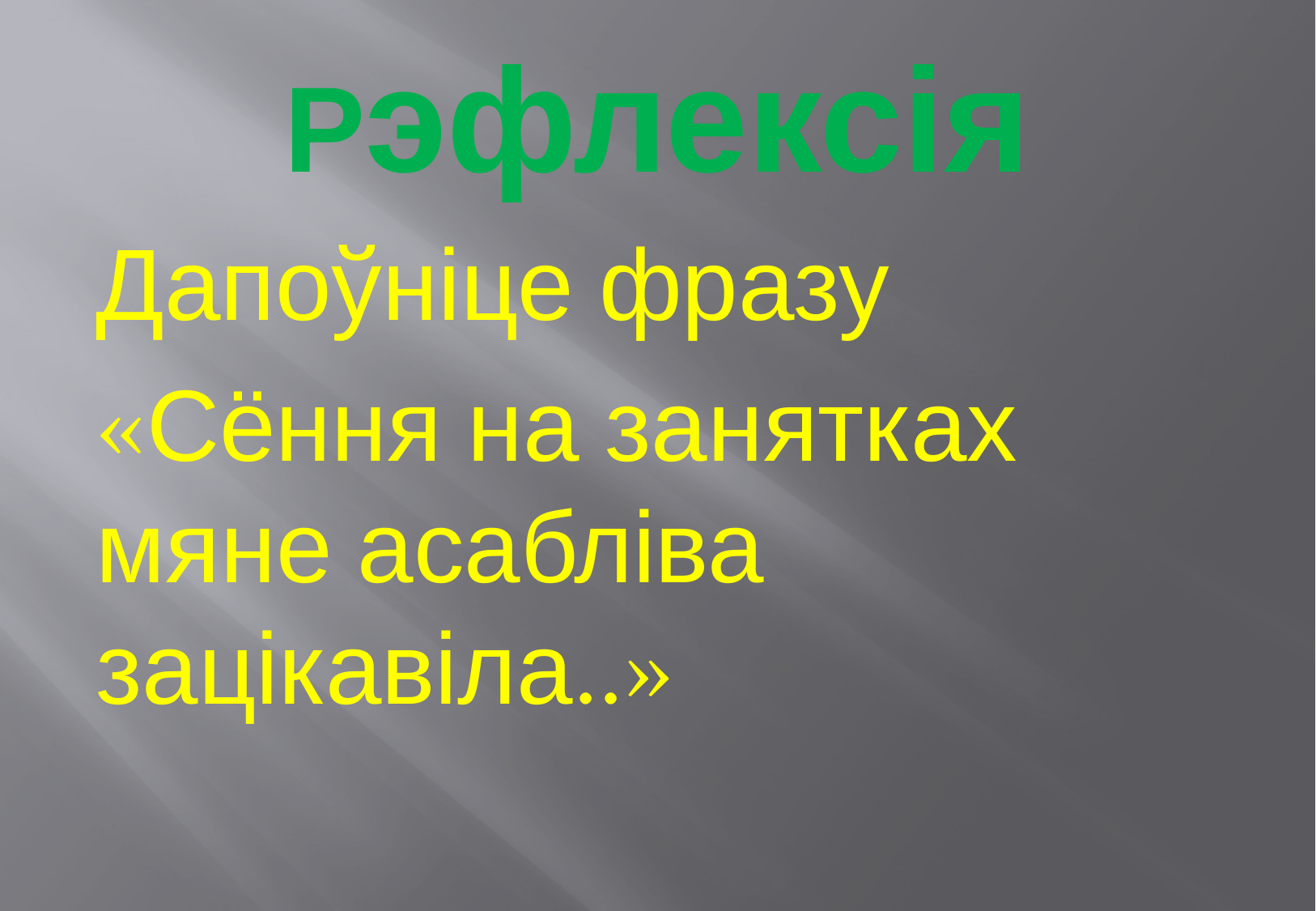

# Рэфлексія
Дапоўніце фразу
«Сёння на занятках мяне асабліва зацікавіла..»